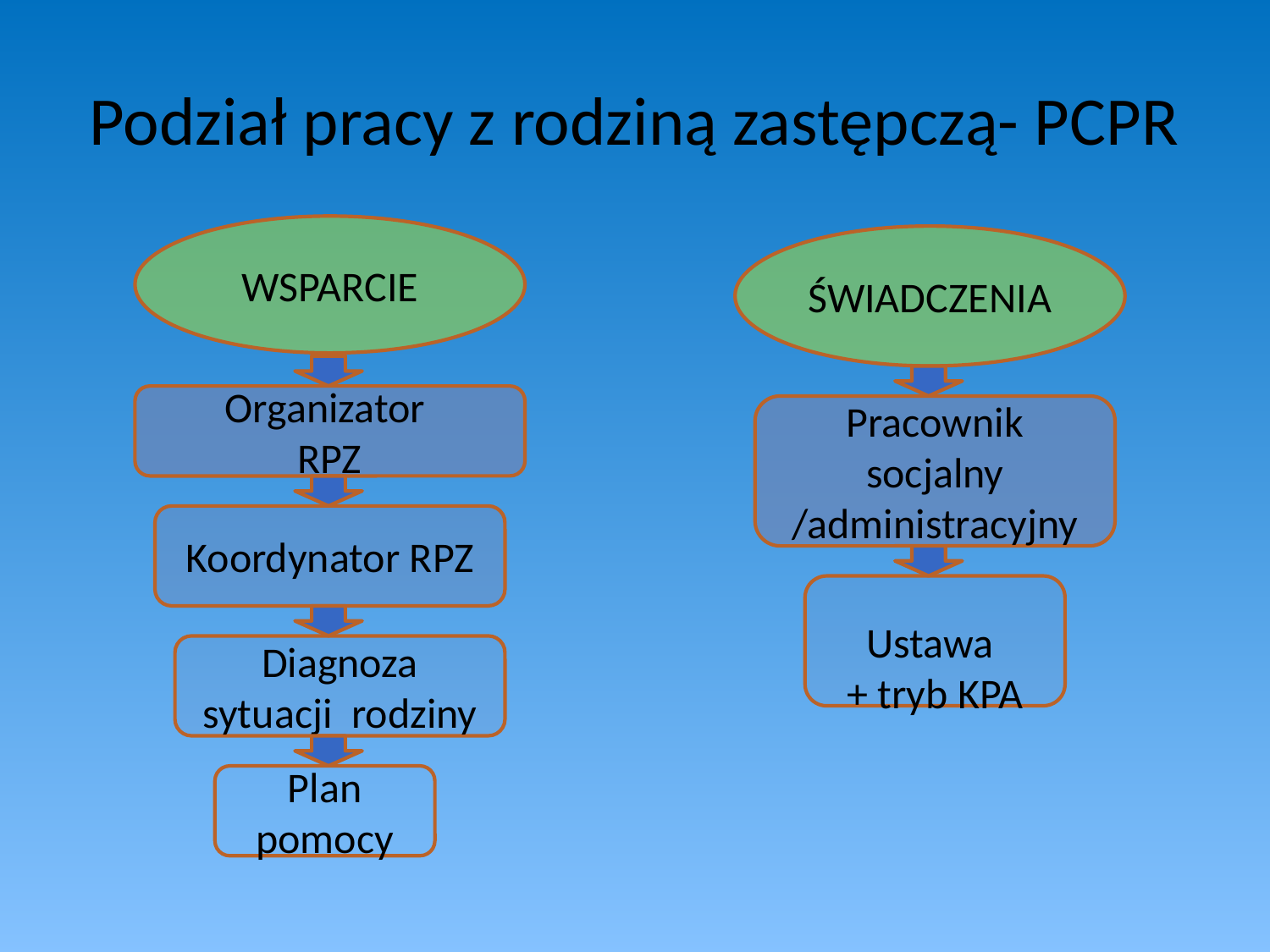

# Podział pracy z rodziną zastępczą- PCPR

WSPARCIE
ŚWIADCZENIA

Organizator
RPZ
Pracownik socjalny /administracyjny

Koordynator RPZ

Ustawa
+ tryb KPA

Diagnoza sytuacji  rodziny

Plan pomocy